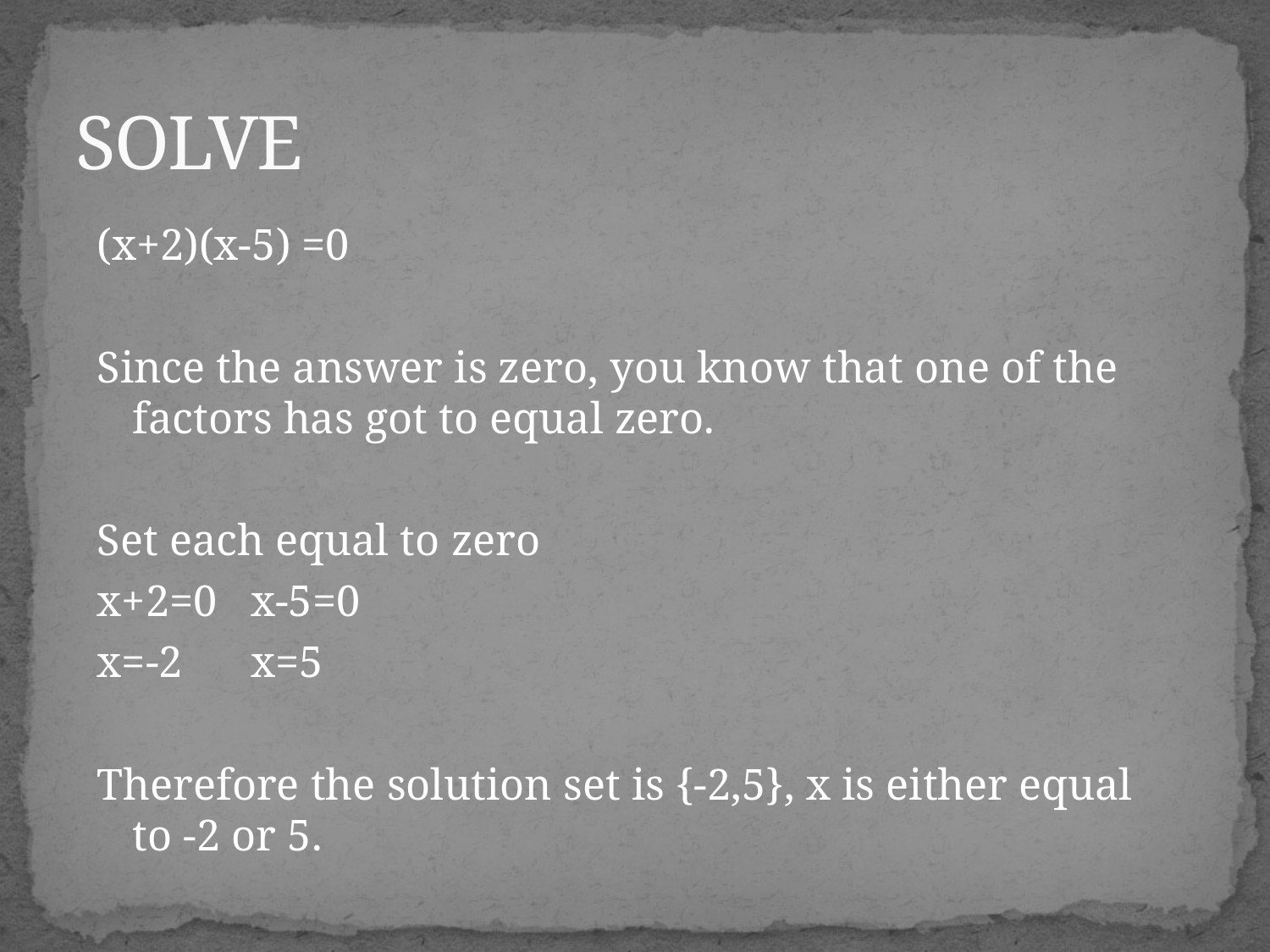

# SOLVE

(x+2)(x-5) =0

Since the answer is zero, you know that one of the factors has got to equal zero.

Set each equal to zero
x+2=0		x-5=0
x=-2		x=5

Therefore the solution set is {-2,5}, x is either equal to -2 or 5.